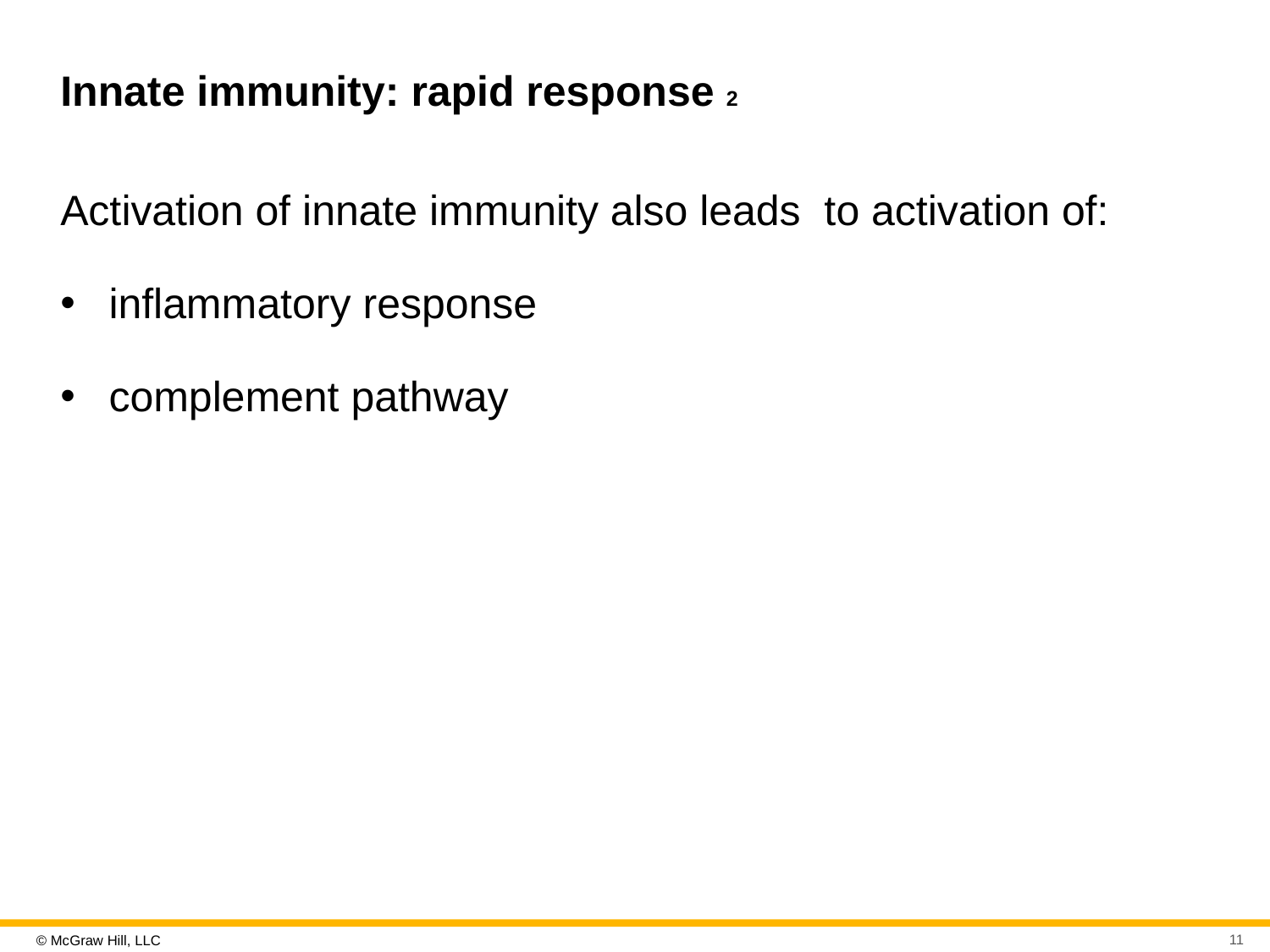

# Innate immunity: rapid response 2
Activation of innate immunity also leads  to activation of:
inflammatory response
complement pathway
11